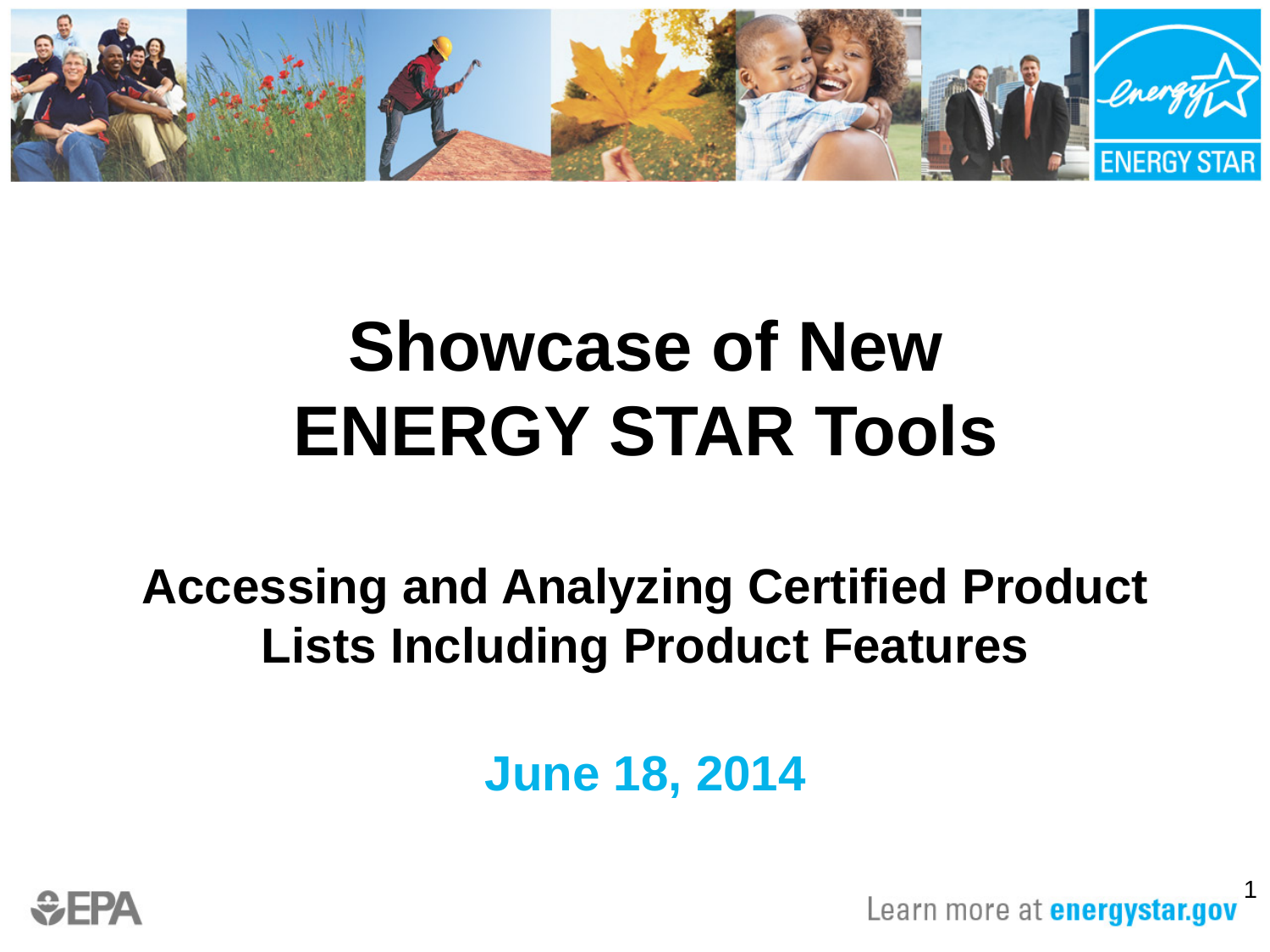

# Showcase of New ENERGY STAR Tools Accessing and Analyzing Certified Product Lists Including Product Features

June 18, 2014
1